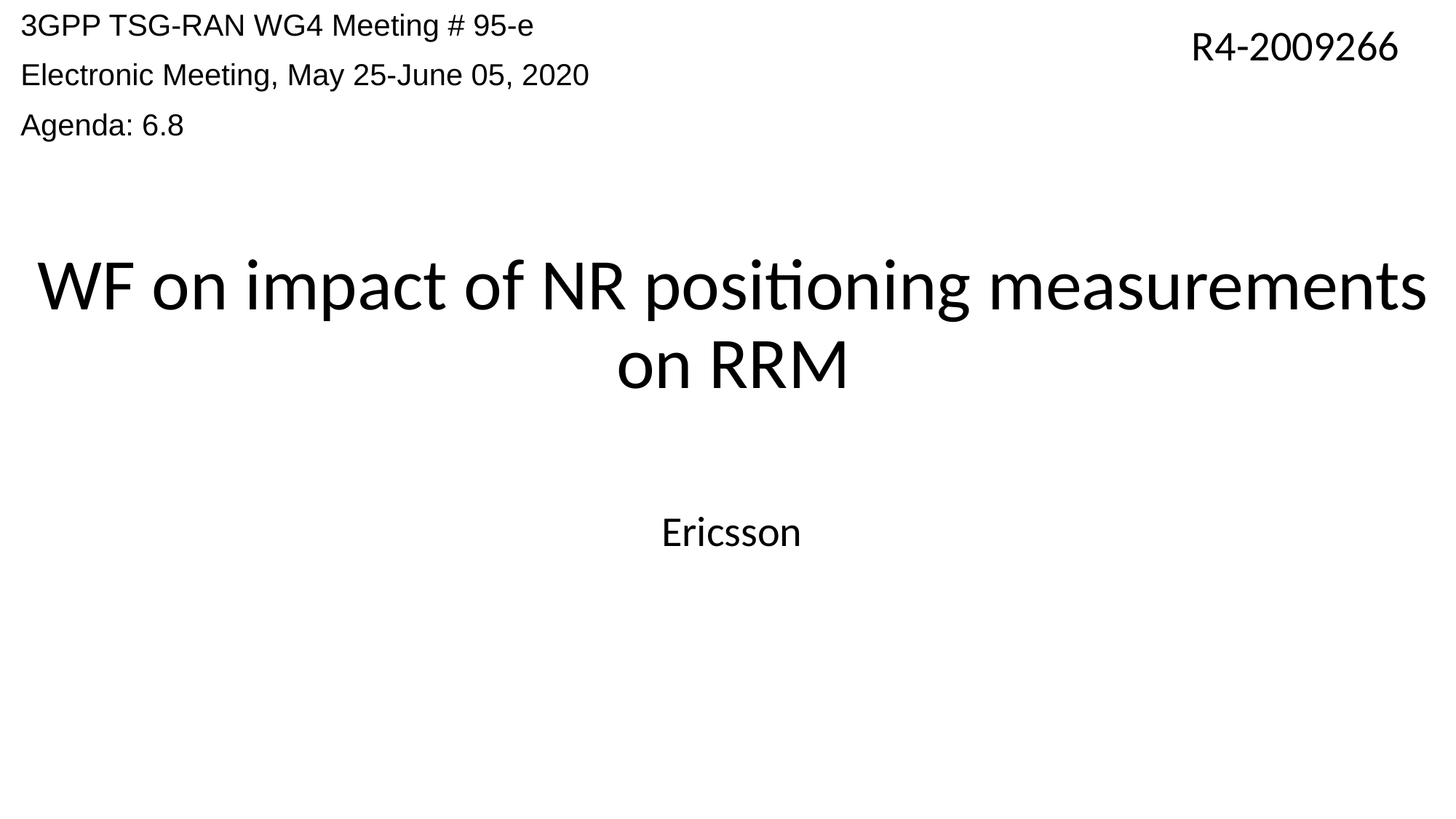

3GPP TSG-RAN WG4 Meeting # 95-e
Electronic Meeting, May 25-June 05, 2020
Agenda: 6.8
R4-2009266
# WF on impact of NR positioning measurements on RRM
Ericsson